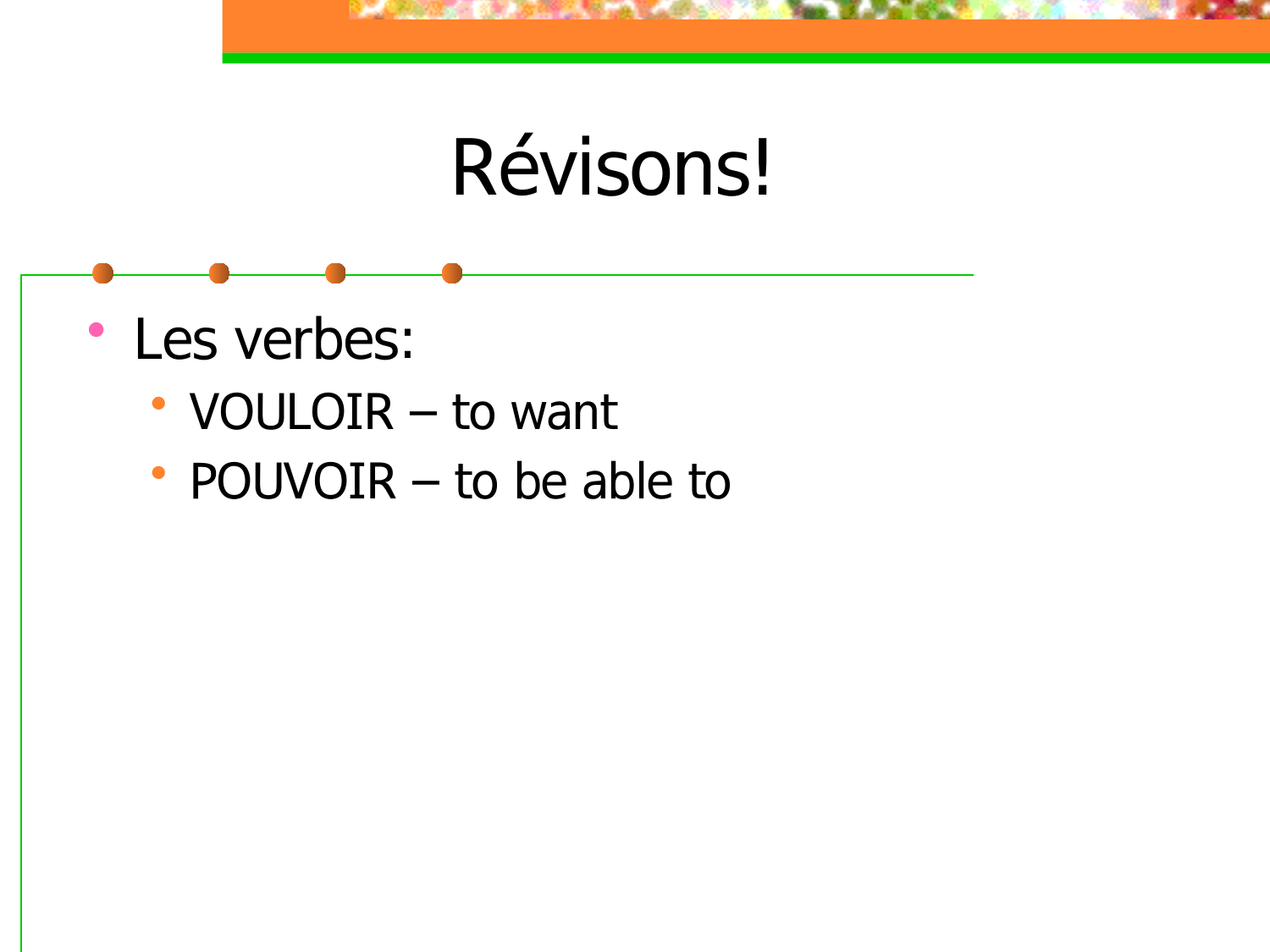

# Révisons!
Les verbes:
VOULOIR – to want
POUVOIR – to be able to